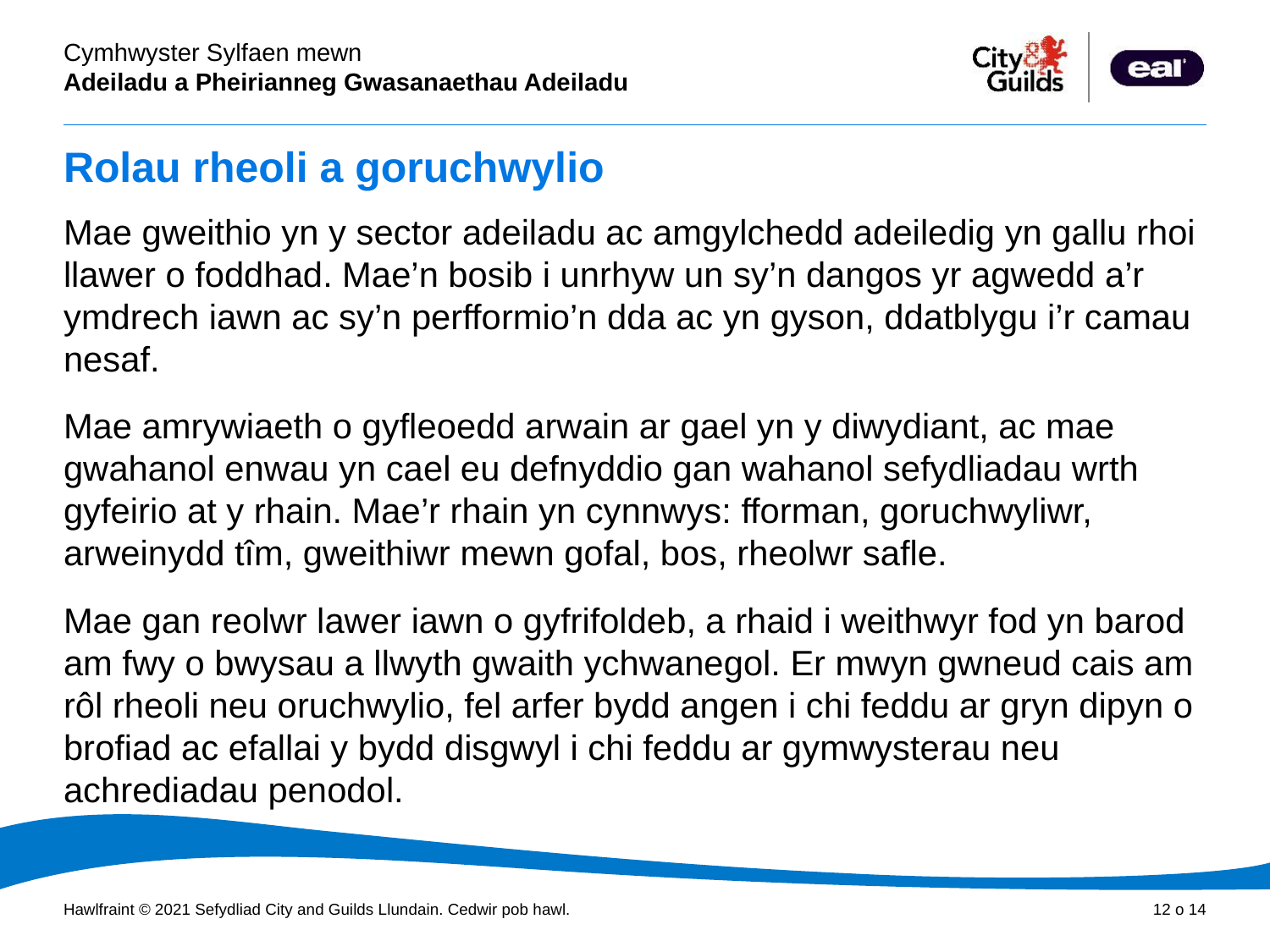

# Rolau rheoli a goruchwylio
Mae gweithio yn y sector adeiladu ac amgylchedd adeiledig yn gallu rhoi llawer o foddhad. Mae’n bosib i unrhyw un sy’n dangos yr agwedd a’r ymdrech iawn ac sy’n perfformio’n dda ac yn gyson, ddatblygu i’r camau nesaf.
Mae amrywiaeth o gyfleoedd arwain ar gael yn y diwydiant, ac mae gwahanol enwau yn cael eu defnyddio gan wahanol sefydliadau wrth gyfeirio at y rhain. Mae’r rhain yn cynnwys: fforman, goruchwyliwr, arweinydd tîm, gweithiwr mewn gofal, bos, rheolwr safle.
Mae gan reolwr lawer iawn o gyfrifoldeb, a rhaid i weithwyr fod yn barod am fwy o bwysau a llwyth gwaith ychwanegol. Er mwyn gwneud cais am rôl rheoli neu oruchwylio, fel arfer bydd angen i chi feddu ar gryn dipyn o brofiad ac efallai y bydd disgwyl i chi feddu ar gymwysterau neu achrediadau penodol.